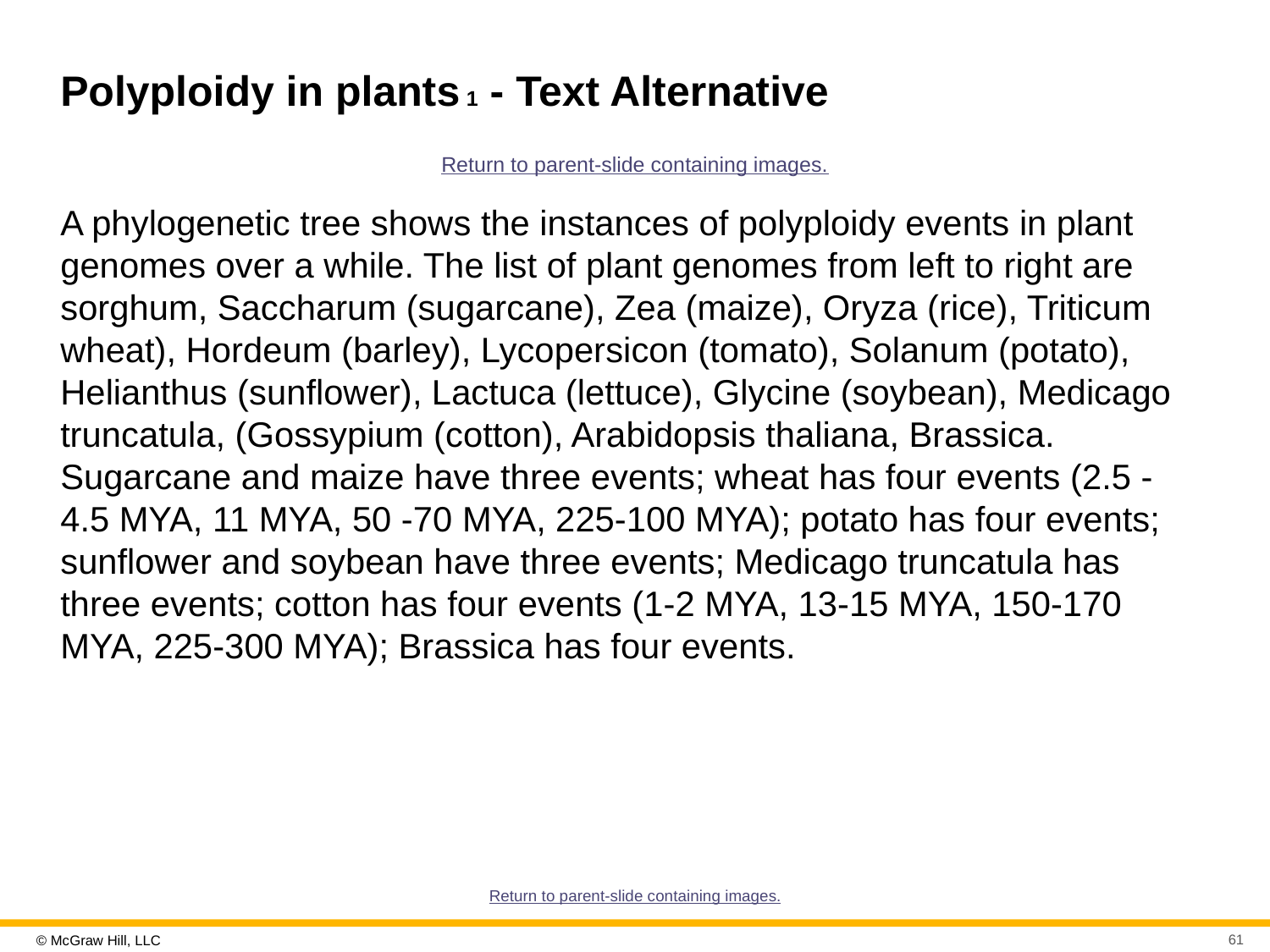

# Polyploidy in plants 1 - Text Alternative
Return to parent-slide containing images.
A phylogenetic tree shows the instances of polyploidy events in plant genomes over a while. The list of plant genomes from left to right are sorghum, Saccharum (sugarcane), Zea (maize), Oryza (rice), Triticum wheat), Hordeum (barley), Lycopersicon (tomato), Solanum (potato), Helianthus (sunflower), Lactuca (lettuce), Glycine (soybean), Medicago truncatula, (Gossypium (cotton), Arabidopsis thaliana, Brassica. Sugarcane and maize have three events; wheat has four events (2.5 - 4.5 MYA, 11 MYA, 50 -70 MYA, 225-100 MYA); potato has four events; sunflower and soybean have three events; Medicago truncatula has three events; cotton has four events (1-2 MYA, 13-15 MYA, 150-170 MYA, 225-300 MYA); Brassica has four events.
Return to parent-slide containing images.
61